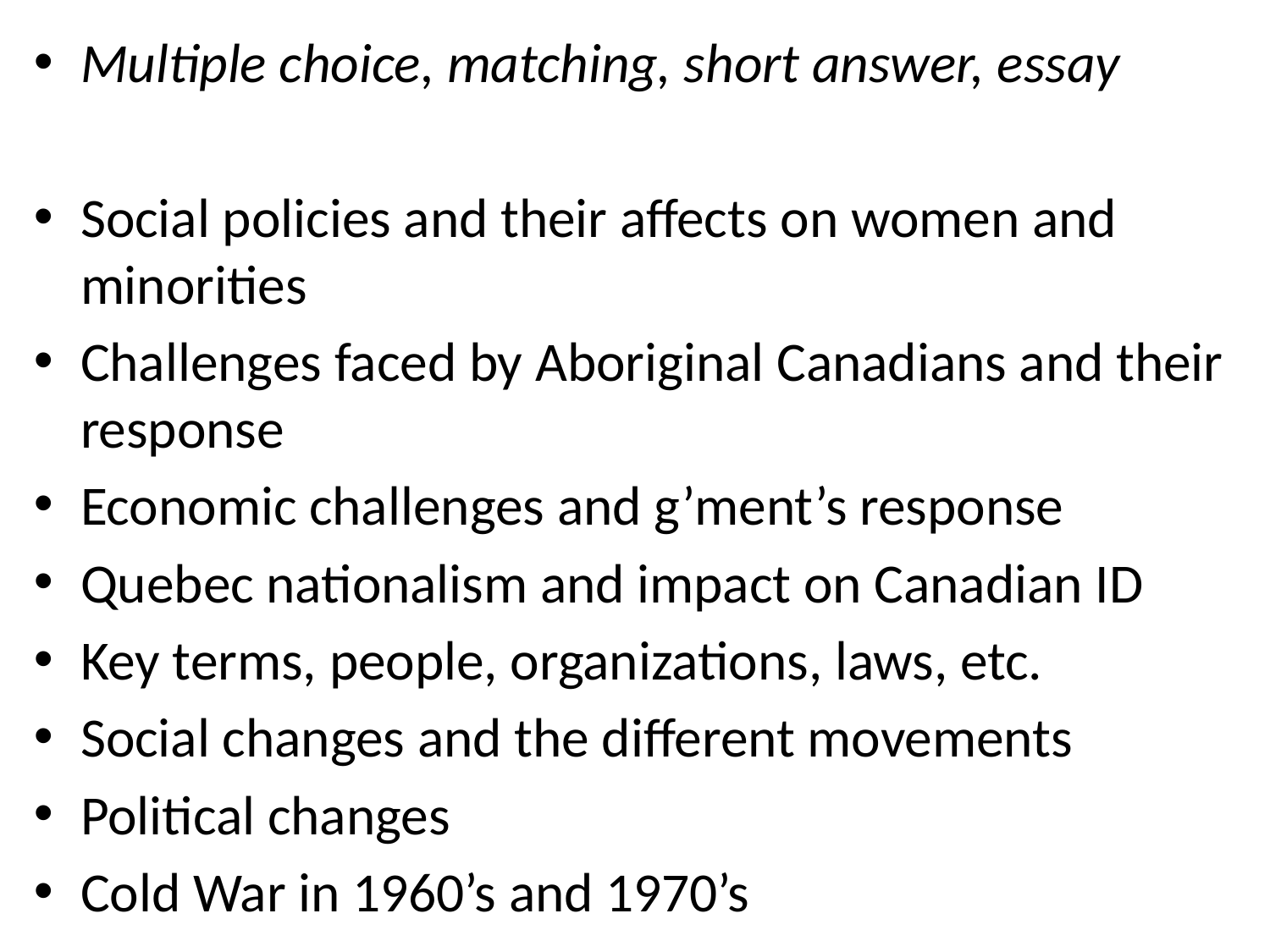

Multiple choice, matching, short answer, essay

Social policies and their affects on women and minorities
Challenges faced by Aboriginal Canadians and their response
Economic challenges and g’ment’s response
Quebec nationalism and impact on Canadian ID
Key terms, people, organizations, laws, etc.
Social changes and the different movements
Political changes
Cold War in 1960’s and 1970’s